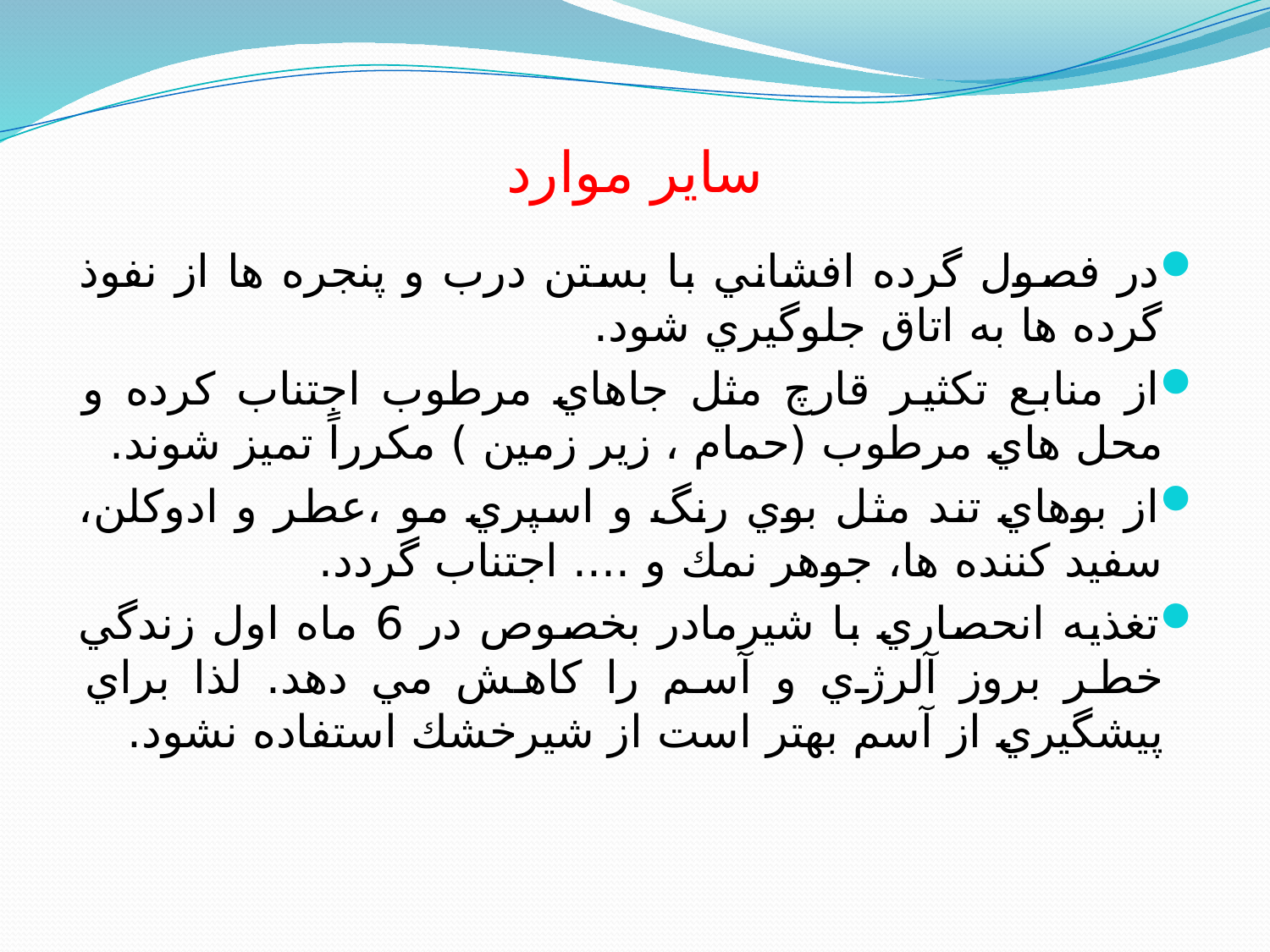

# ساير موارد
در فصول گرده افشاني با بستن درب و پنجره ها از نفوذ گرده ها به اتاق جلوگيري شود.
از منابع تكثير قارچ مثل جاهاي مرطوب اجتناب كرده و محل هاي مرطوب (حمام ، زير زمين ) مكرراً تميز شوند.
از بوهاي تند مثل بوي رنگ و اسپري مو ،‌عطر و ادوكلن، سفيد كننده ها،‌ جوهر نمك و .... اجتناب گردد.
تغذيه انحصاري با شيرمادر بخصوص در 6 ماه اول زندگي خطر بروز آلرژي و آسم را كاهش مي دهد. لذا براي پيشگيري از آسم بهتر است از شيرخشك استفاده نشود.